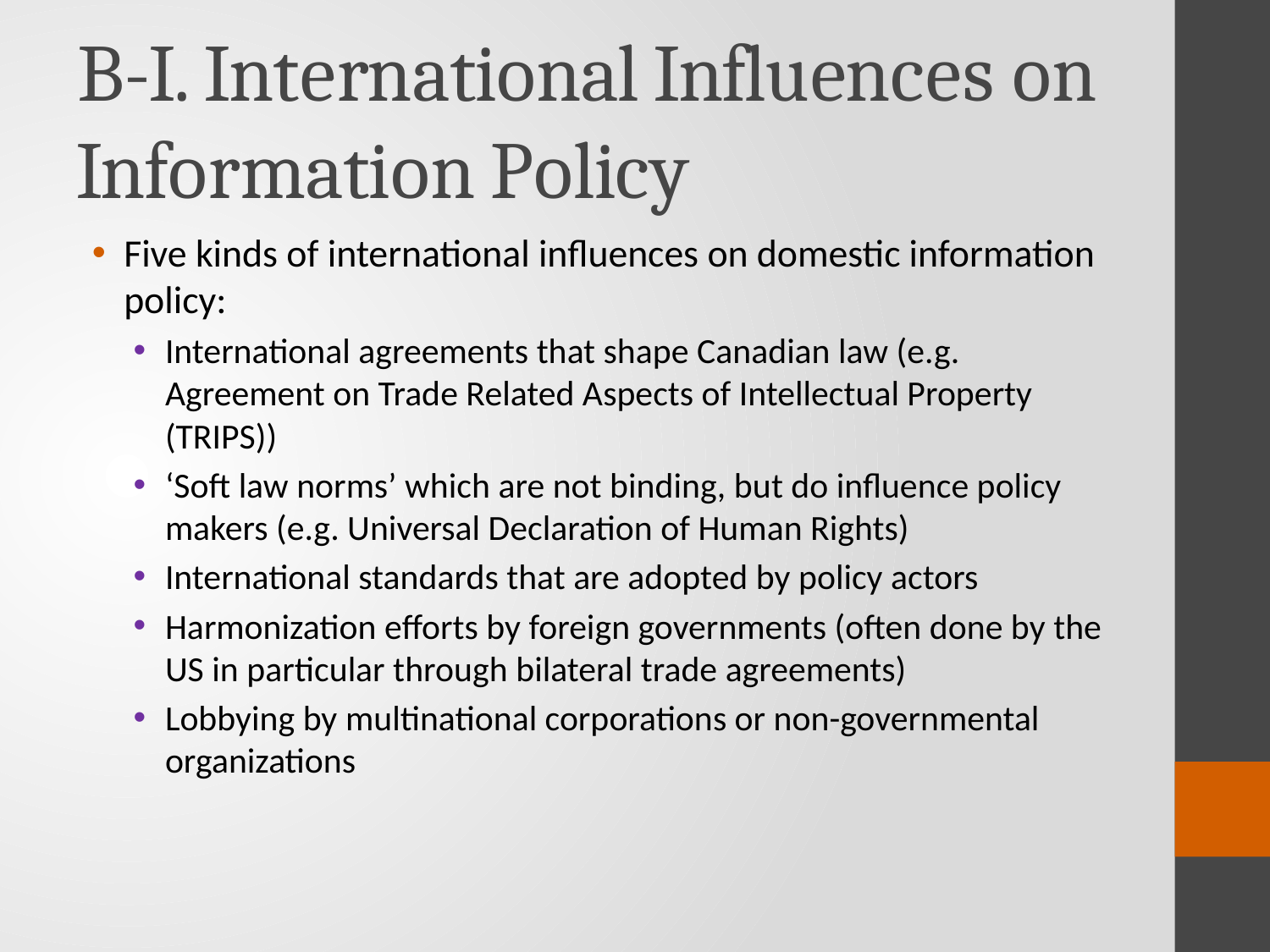

# B-I. International Influences on Information Policy
Five kinds of international influences on domestic information policy:
International agreements that shape Canadian law (e.g. Agreement on Trade Related Aspects of Intellectual Property (TRIPS))
‘Soft law norms’ which are not binding, but do influence policy makers (e.g. Universal Declaration of Human Rights)
International standards that are adopted by policy actors
Harmonization efforts by foreign governments (often done by the US in particular through bilateral trade agreements)
Lobbying by multinational corporations or non-governmental organizations